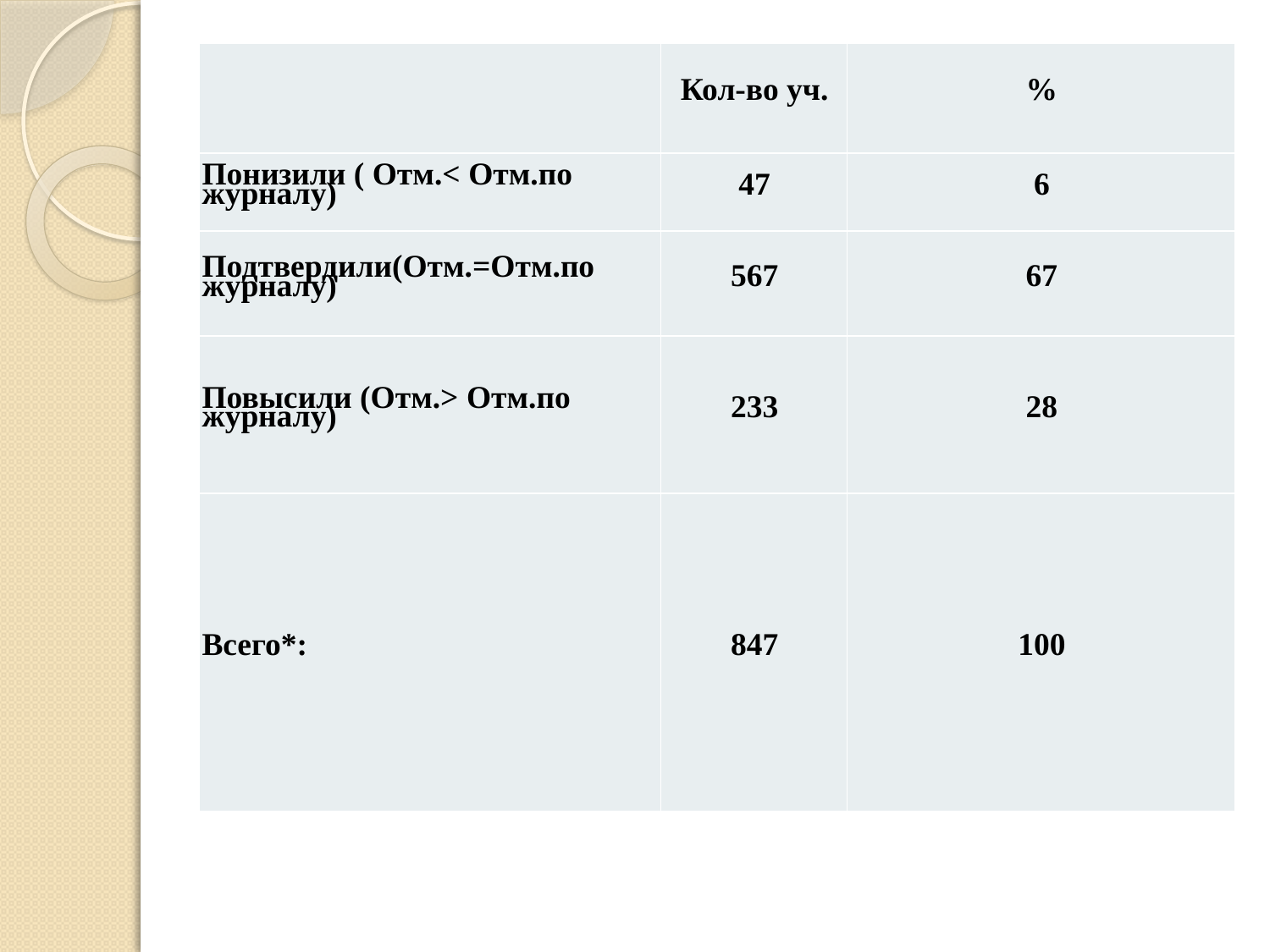

#
|  | Кол-во уч. | % |
| --- | --- | --- |
| Понизили ( Отм.< Отм.по журналу) | 47 | 6 |
| Подтвердили(Отм.=Отм.по журналу) | 567 | 67 |
| Повысили (Отм.> Отм.по журналу) | 233 | 28 |
| Всего\*: | 847 | 100 |